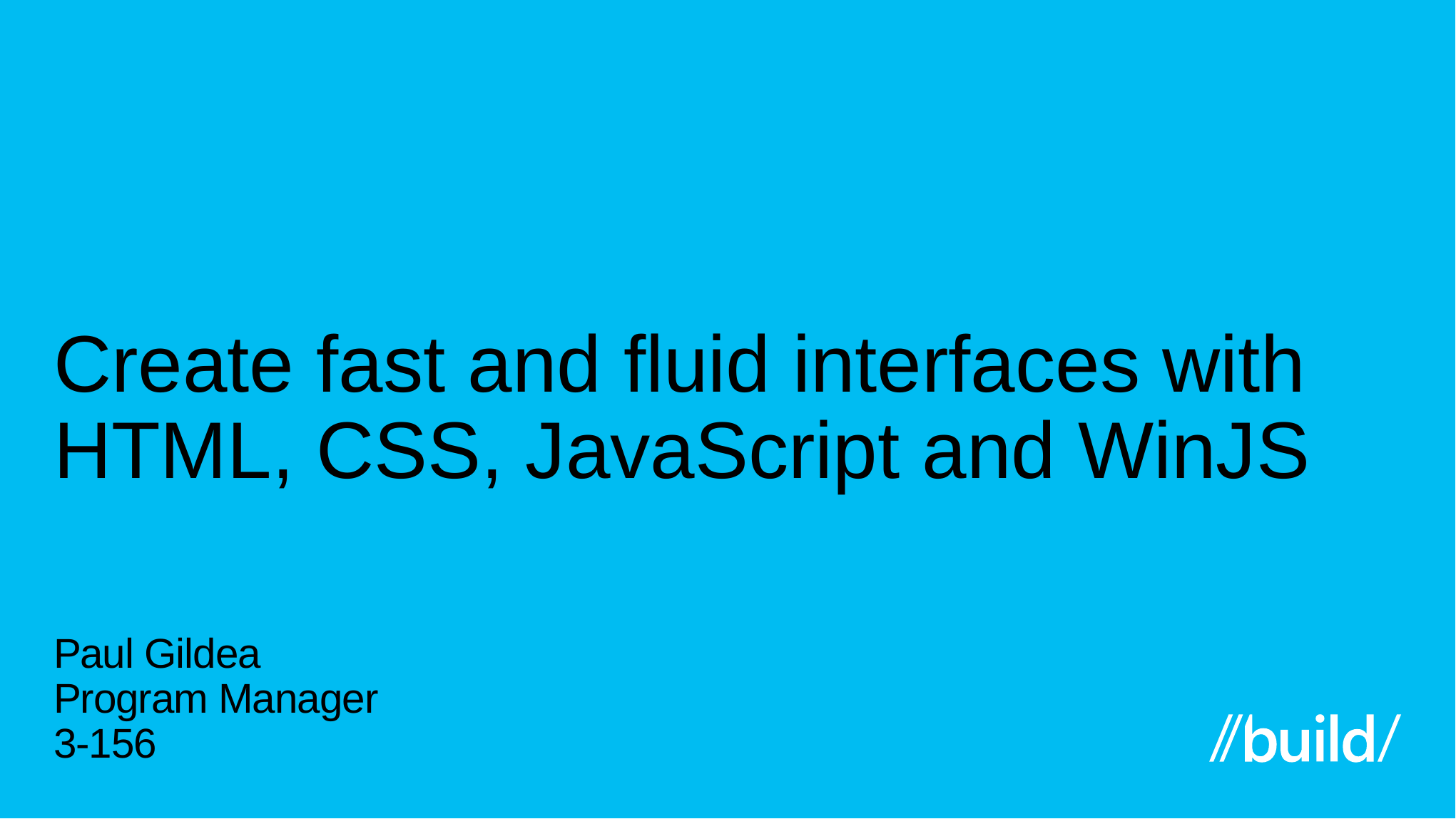

# Create fast and fluid interfaces with HTML, CSS, JavaScript and WinJS
Paul Gildea
Program Manager
3-156